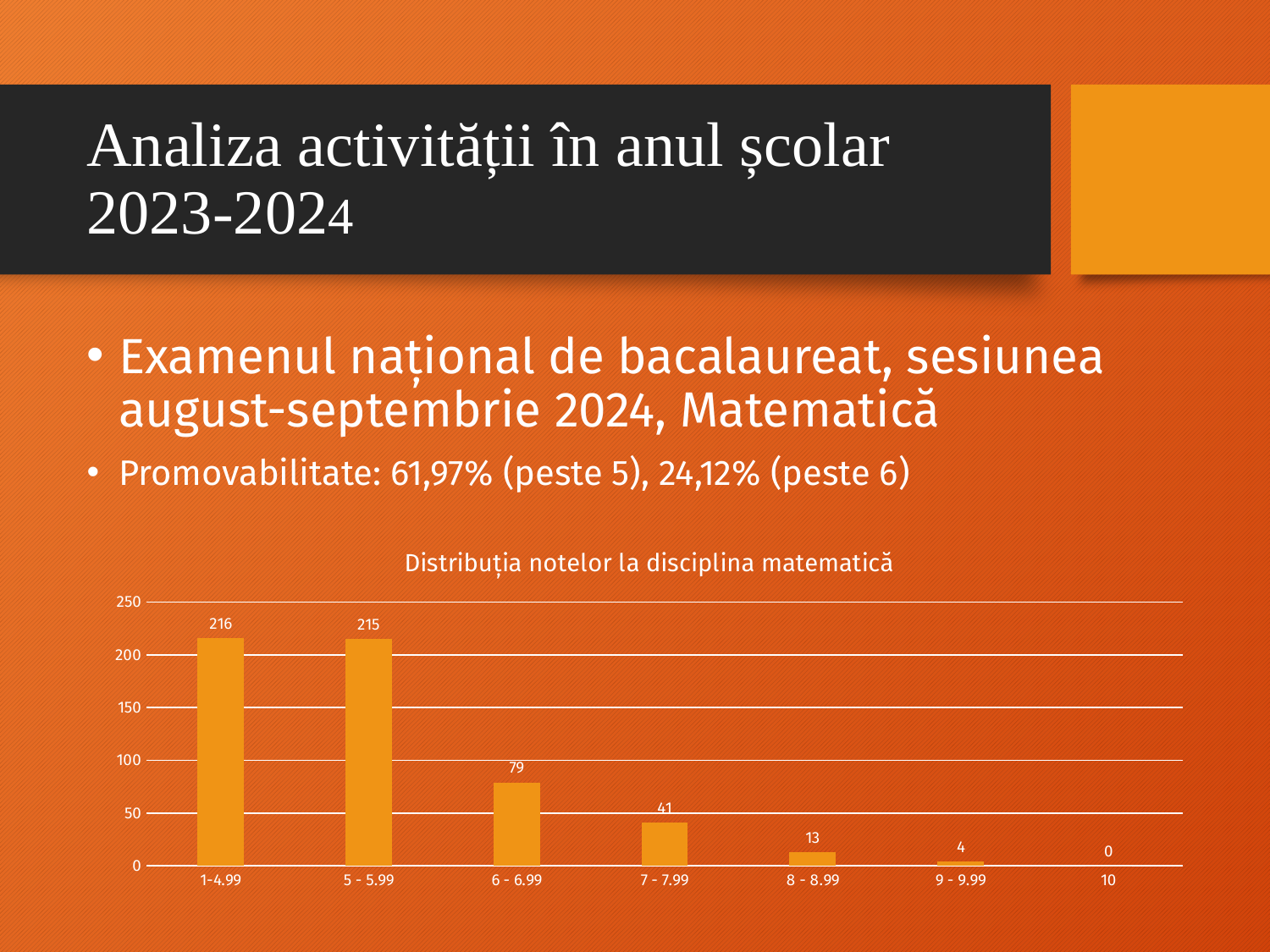

# Analiza activității în anul școlar 2023-2024
Examenul național de bacalaureat, sesiunea august-septembrie 2024, Matematică
Promovabilitate: 61,97% (peste 5), 24,12% (peste 6)

### Chart: Distribuția notelor la disciplina matematică

| Category |  |
|---|---|
| 1-4.99 | 216.0 |
| 5 - 5.99 | 215.0 |
| 6 - 6.99 | 79.0 |
| 7 - 7.99 | 41.0 |
| 8 - 8.99 | 13.0 |
| 9 - 9.99 | 4.0 |
| 10 | 0.0 |